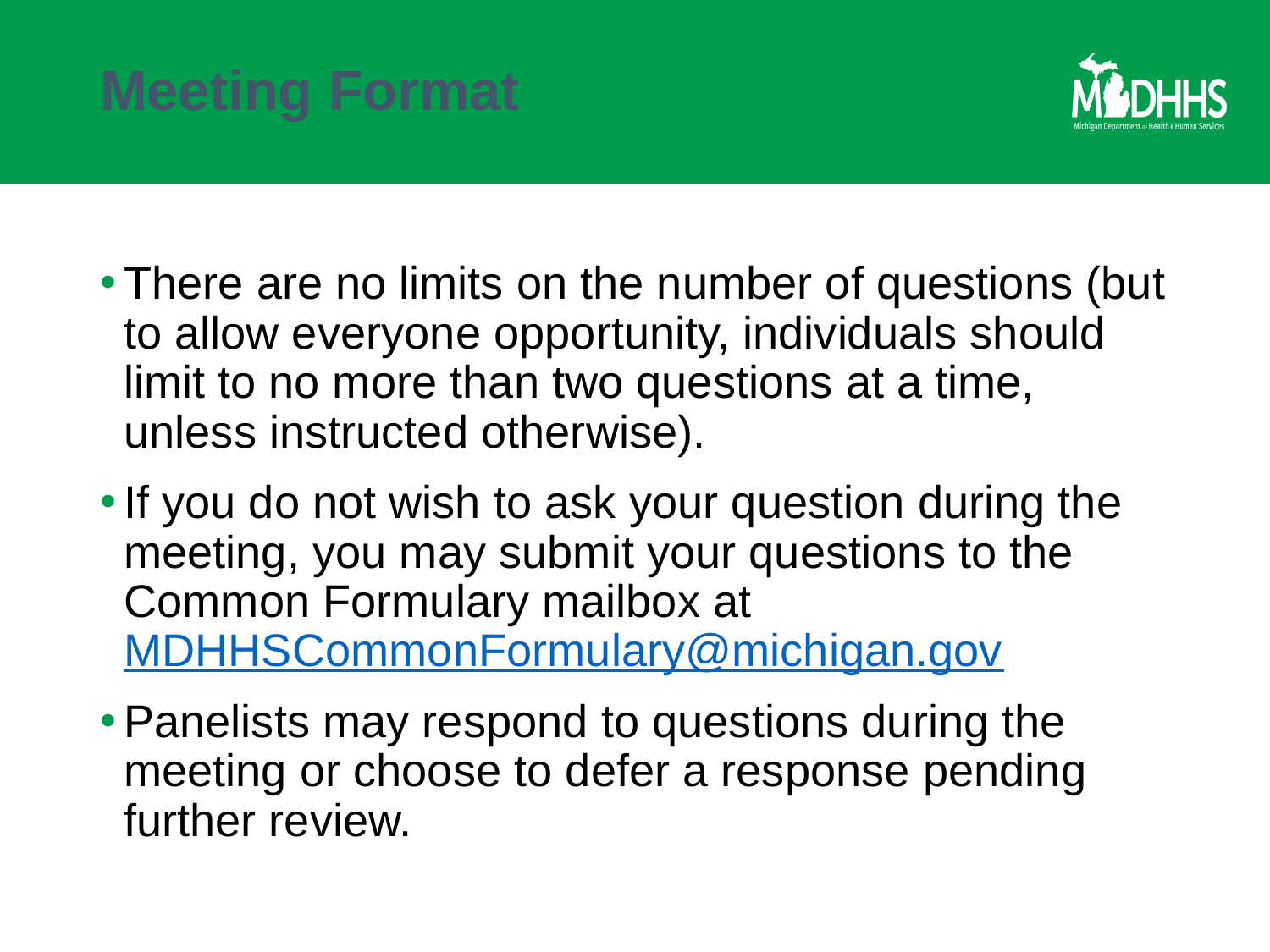

# Meeting Format
There are no limits on the number of questions (but to allow everyone opportunity, individuals should limit to no more than two questions at a time, unless instructed otherwise).
If you do not wish to ask your question during the meeting, you may submit your questions to the Common Formulary mailbox at MDHHSCommonFormulary@michigan.gov
Panelists may respond to questions during the meeting or choose to defer a response pending further review.